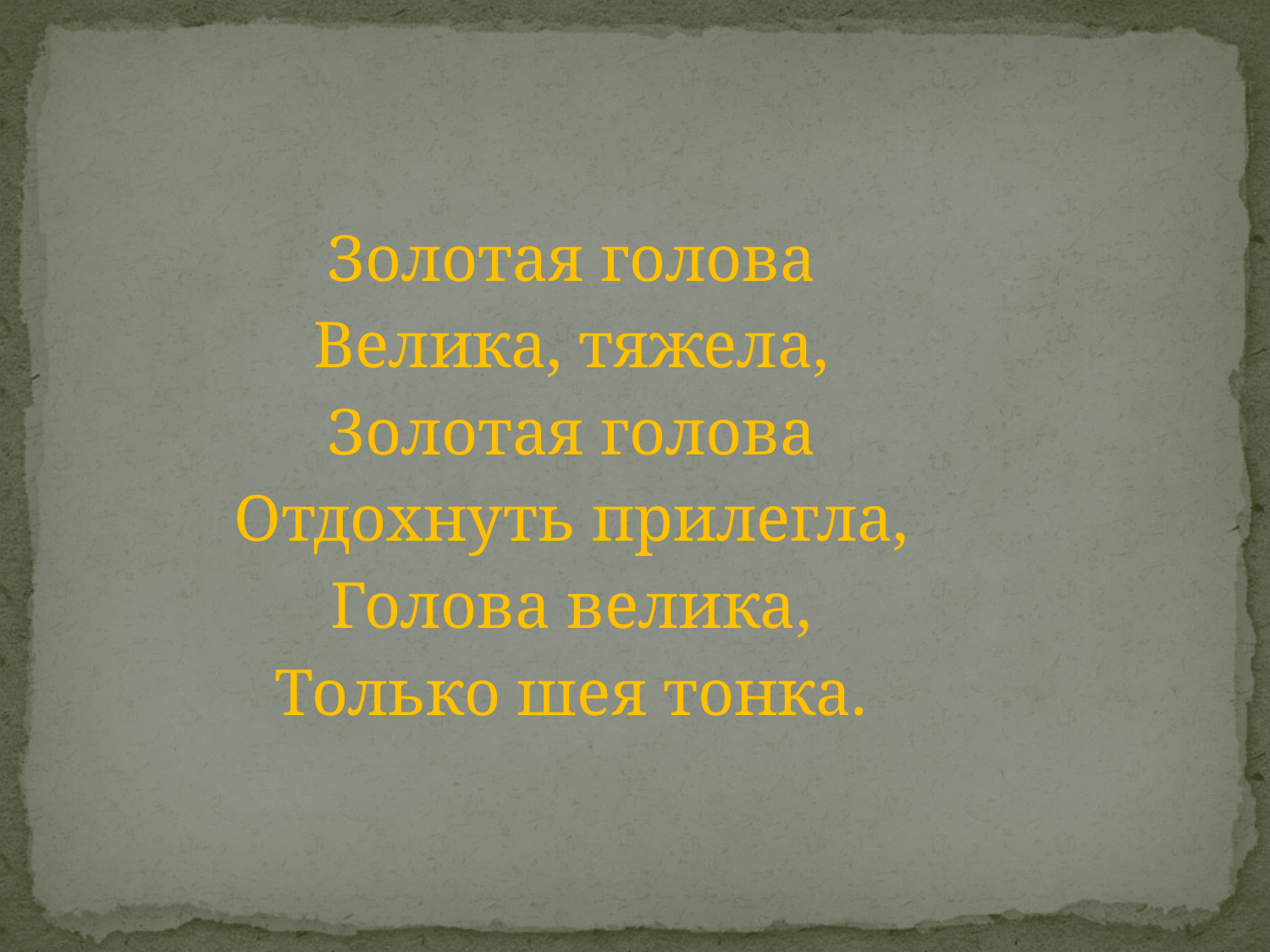

Золотая голова
Велика, тяжела,
Золотая голова
Отдохнуть прилегла,
Голова велика,
Только шея тонка.